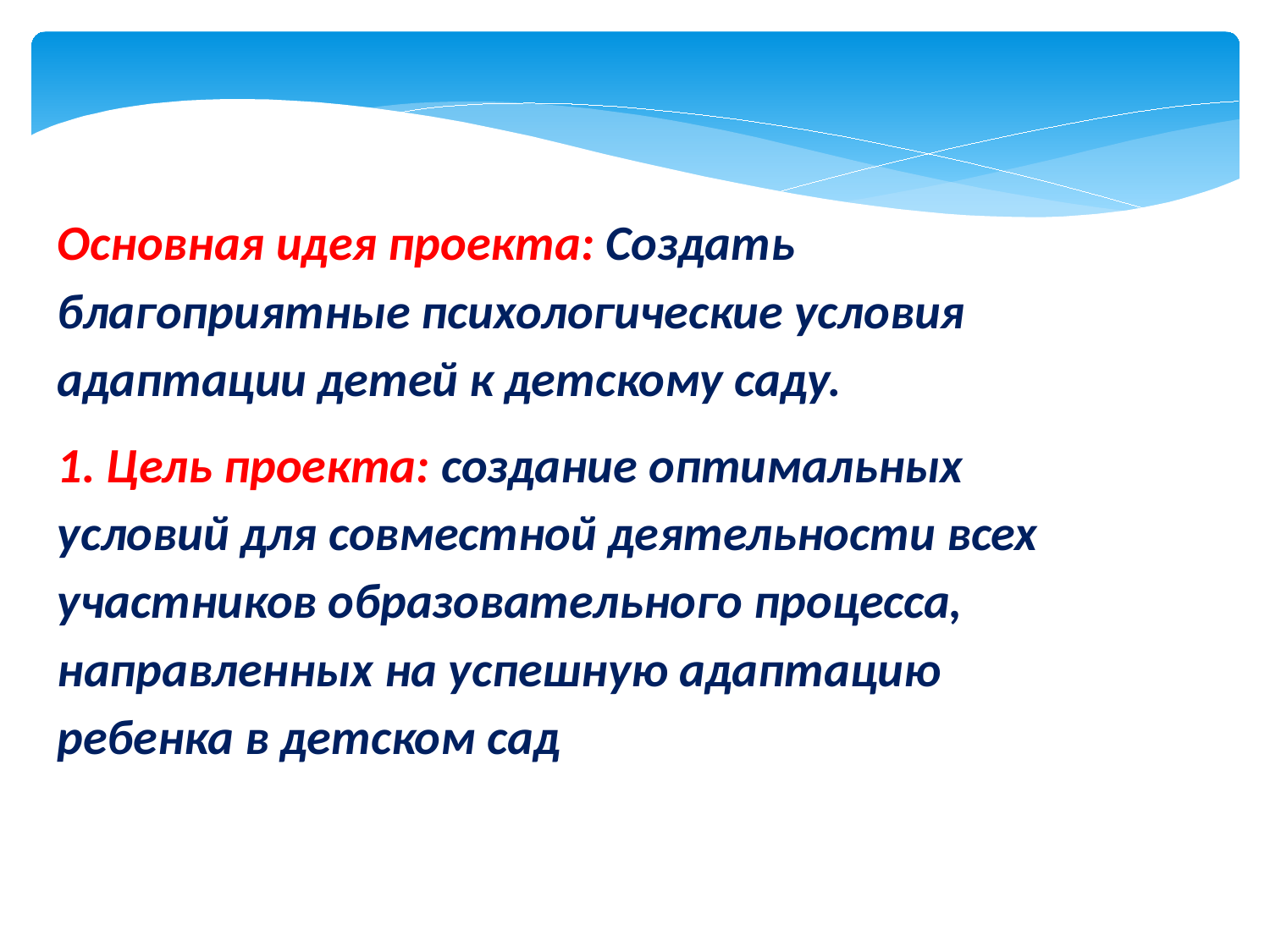

Основная идея проекта: Создать благоприятные психологические условия адаптации детей к детскому саду.
1. Цель проекта: создание оптимальных условий для совместной деятельности всех участников образовательного процесса, направленных на успешную адаптацию ребенка в детском сад